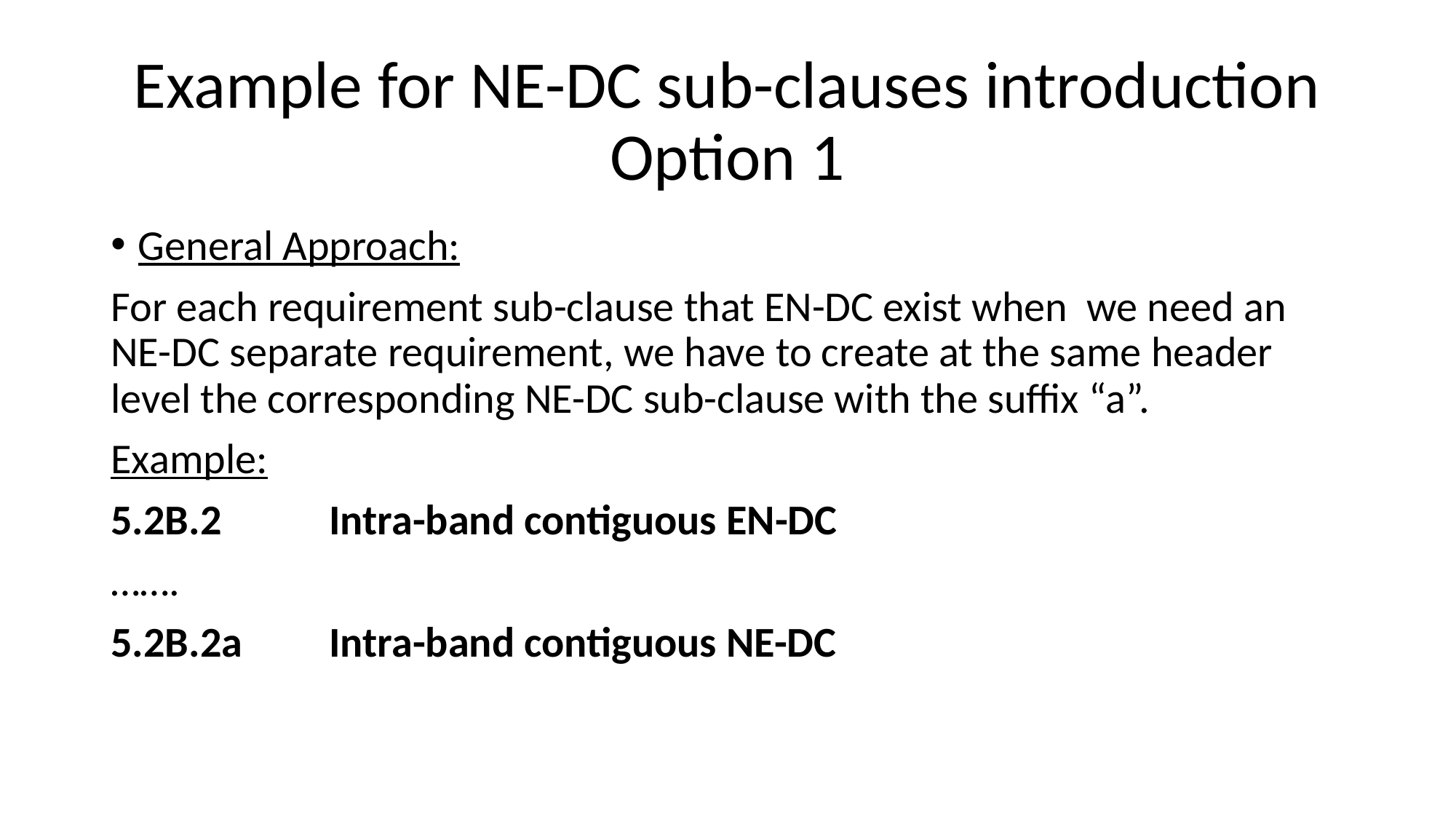

# Example for NE-DC sub-clauses introduction Option 1
General Approach:
For each requirement sub-clause that EN-DC exist when  we need an NE-DC separate requirement, we have to create at the same header level the corresponding NE-DC sub-clause with the suffix “a”.
Example:
5.2B.2	Intra-band contiguous EN-DC
…….
5.2B.2a	Intra-band contiguous NE-DC